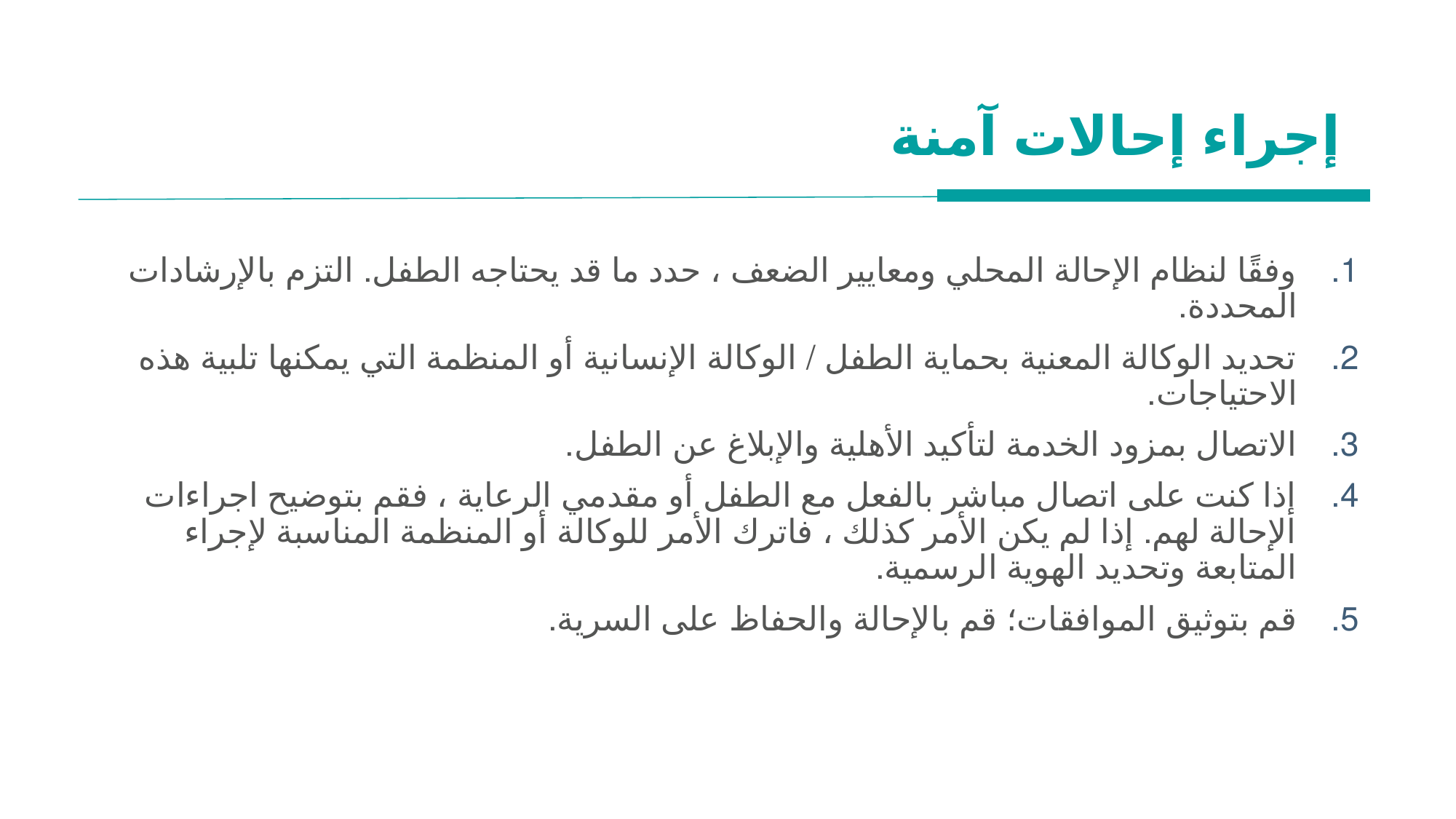

# إجراء إحالات آمنة
وفقًا لنظام الإحالة المحلي ومعايير الضعف ، حدد ما قد يحتاجه الطفل. التزم بالإرشادات المحددة.
تحديد الوكالة المعنية بحماية الطفل / الوكالة الإنسانية أو المنظمة التي يمكنها تلبية هذه الاحتياجات.
الاتصال بمزود الخدمة لتأكيد الأهلية والإبلاغ عن الطفل.
إذا كنت على اتصال مباشر بالفعل مع الطفل أو مقدمي الرعاية ، فقم بتوضيح اجراءات الإحالة لهم. إذا لم يكن الأمر كذلك ، فاترك الأمر للوكالة أو المنظمة المناسبة لإجراء المتابعة وتحديد الهوية الرسمية.
قم بتوثيق الموافقات؛ قم بالإحالة والحفاظ على السرية.